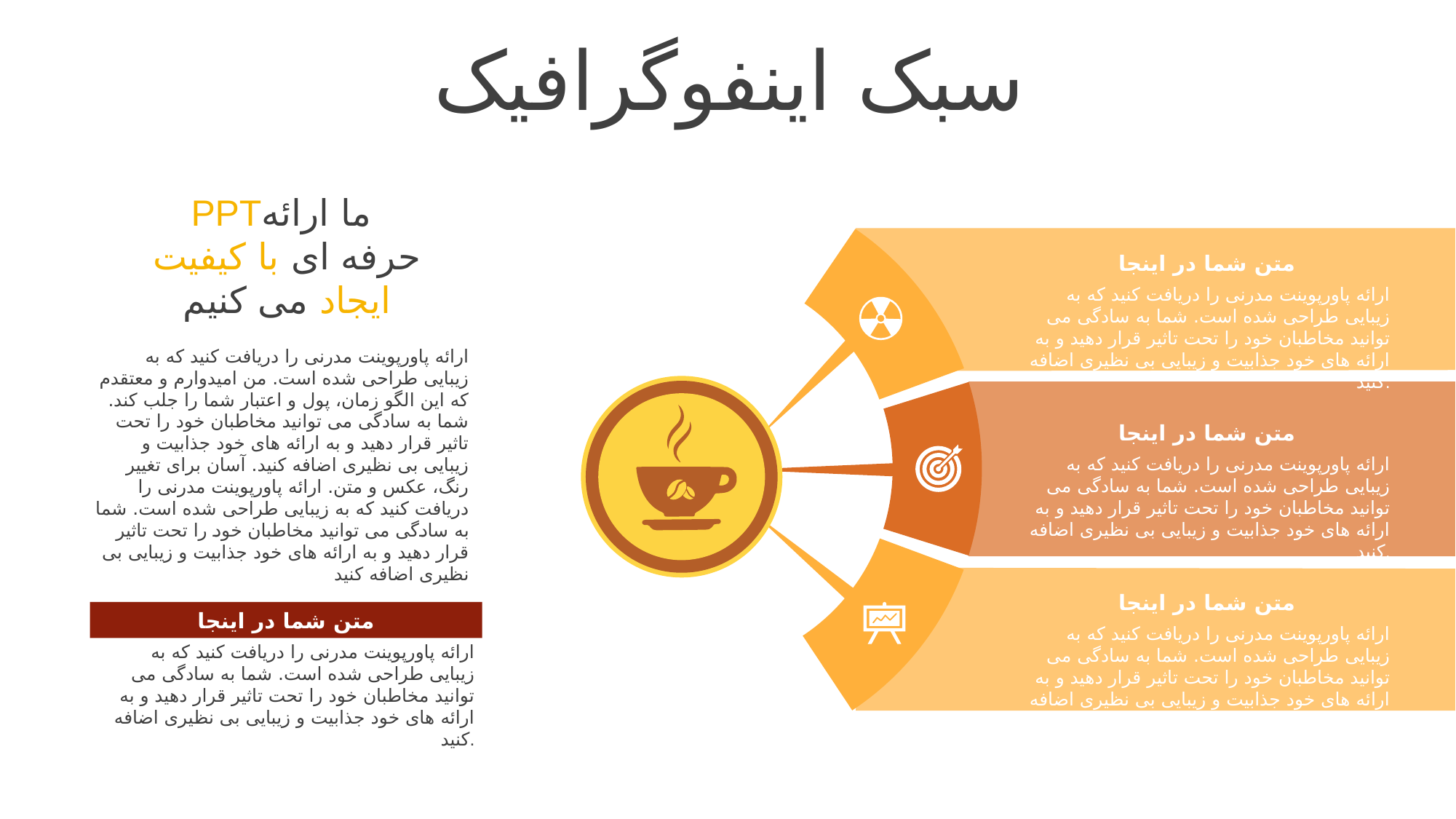

سبک اینفوگرافیک

PPTما ارائه
حرفه ای با کیفیت
ایجاد می کنیم

متن شما در اینجا
ارائه پاورپوینت مدرنی را دریافت کنید که به زیبایی طراحی شده است. شما به سادگی می توانید مخاطبان خود را تحت تاثیر قرار دهید و به ارائه های خود جذابیت و زیبایی بی نظیری اضافه کنید.

ارائه پاورپوینت مدرنی را دریافت کنید که به زیبایی طراحی شده است. من امیدوارم و معتقدم که این الگو زمان، پول و اعتبار شما را جلب کند. شما به سادگی می توانید مخاطبان خود را تحت تاثیر قرار دهید و به ارائه های خود جذابیت و زیبایی بی نظیری اضافه کنید. آسان برای تغییر رنگ، عکس و متن. ارائه پاورپوینت مدرنی را دریافت کنید که به زیبایی طراحی شده است. شما به سادگی می توانید مخاطبان خود را تحت تاثیر قرار دهید و به ارائه های خود جذابیت و زیبایی بی نظیری اضافه کنید

متن شما در اینجا
ارائه پاورپوینت مدرنی را دریافت کنید که به زیبایی طراحی شده است. شما به سادگی می توانید مخاطبان خود را تحت تاثیر قرار دهید و به ارائه های خود جذابیت و زیبایی بی نظیری اضافه کنید.

متن شما در اینجا
ارائه پاورپوینت مدرنی را دریافت کنید که به زیبایی طراحی شده است. شما به سادگی می توانید مخاطبان خود را تحت تاثیر قرار دهید و به ارائه های خود جذابیت و زیبایی بی نظیری اضافه کنید.
متن شما در اینجا
ارائه پاورپوینت مدرنی را دریافت کنید که به زیبایی طراحی شده است. شما به سادگی می توانید مخاطبان خود را تحت تاثیر قرار دهید و به ارائه های خود جذابیت و زیبایی بی نظیری اضافه کنید.